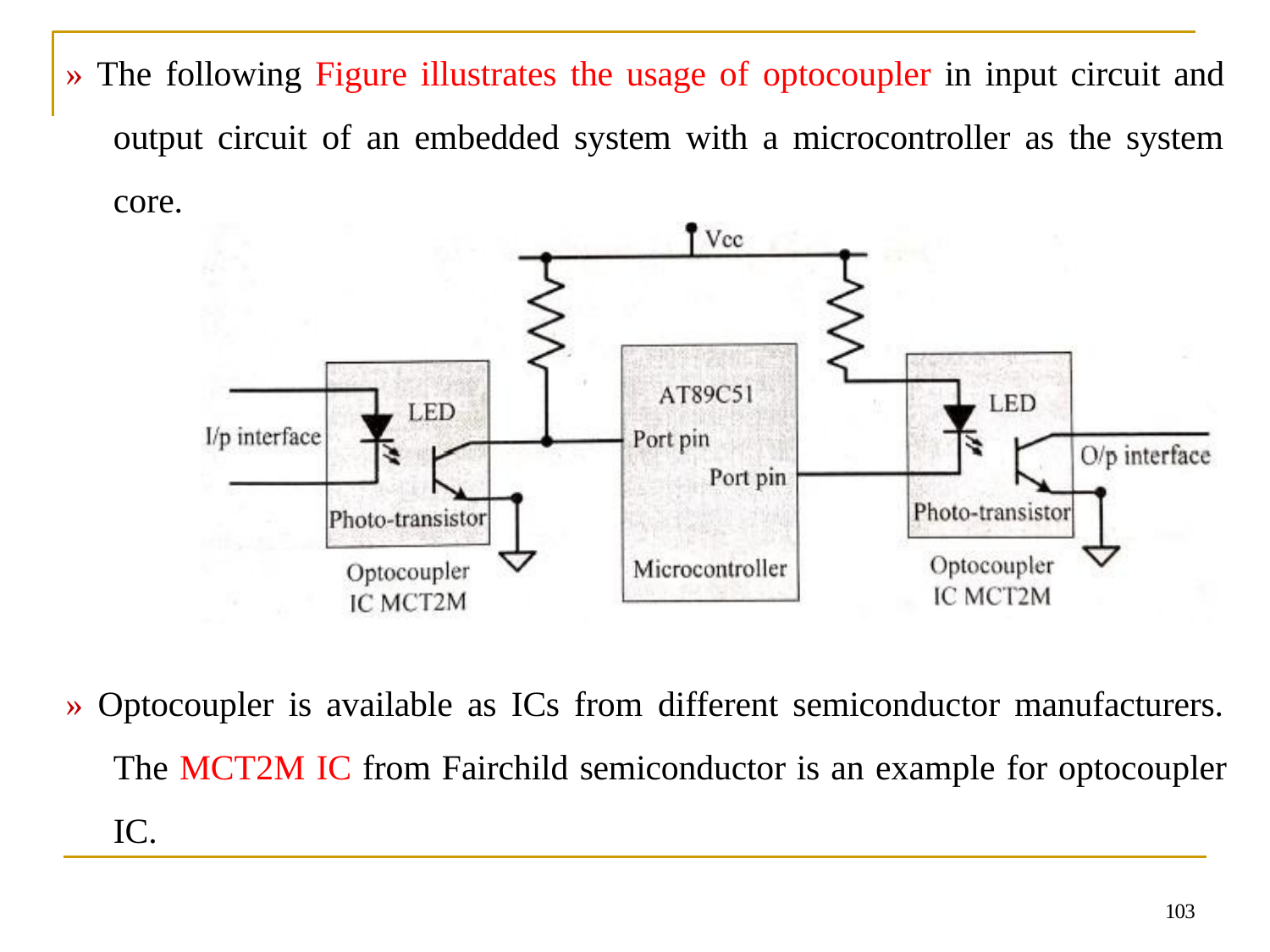

# » The following Figure illustrates the usage of optocoupler in input circuit and  output circuit of an embedded system with a microcontroller as the system  core.

» Optocoupler is available as ICs from different semiconductor manufacturers.  The MCT2M IC from Fairchild semiconductor is an example for optocoupler  IC.

103